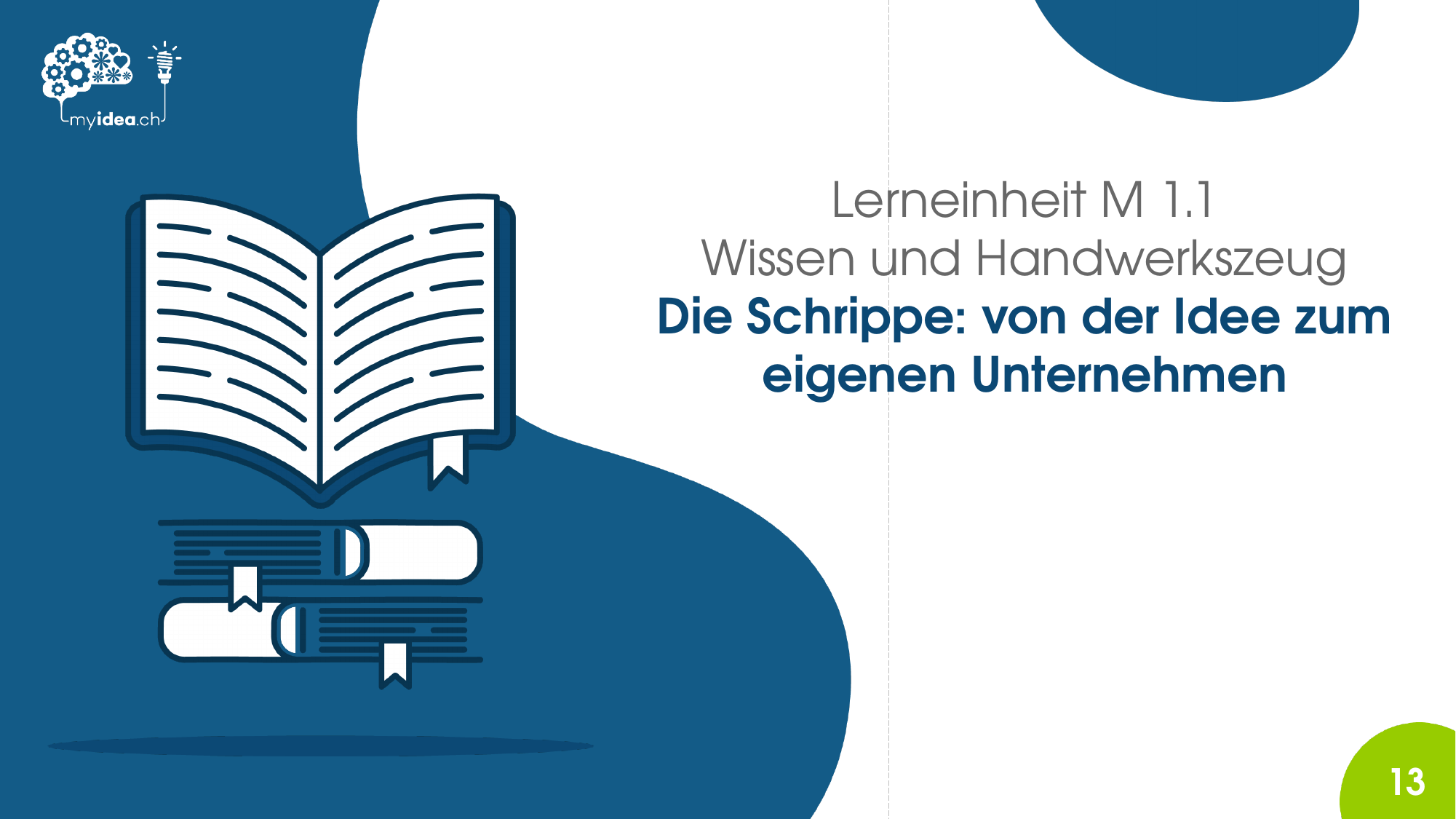

# Lerneinheit M 1.1 Wissen und Handwerkszeug Die Schrippe: von der Idee zum eigenen Unternehmen
13